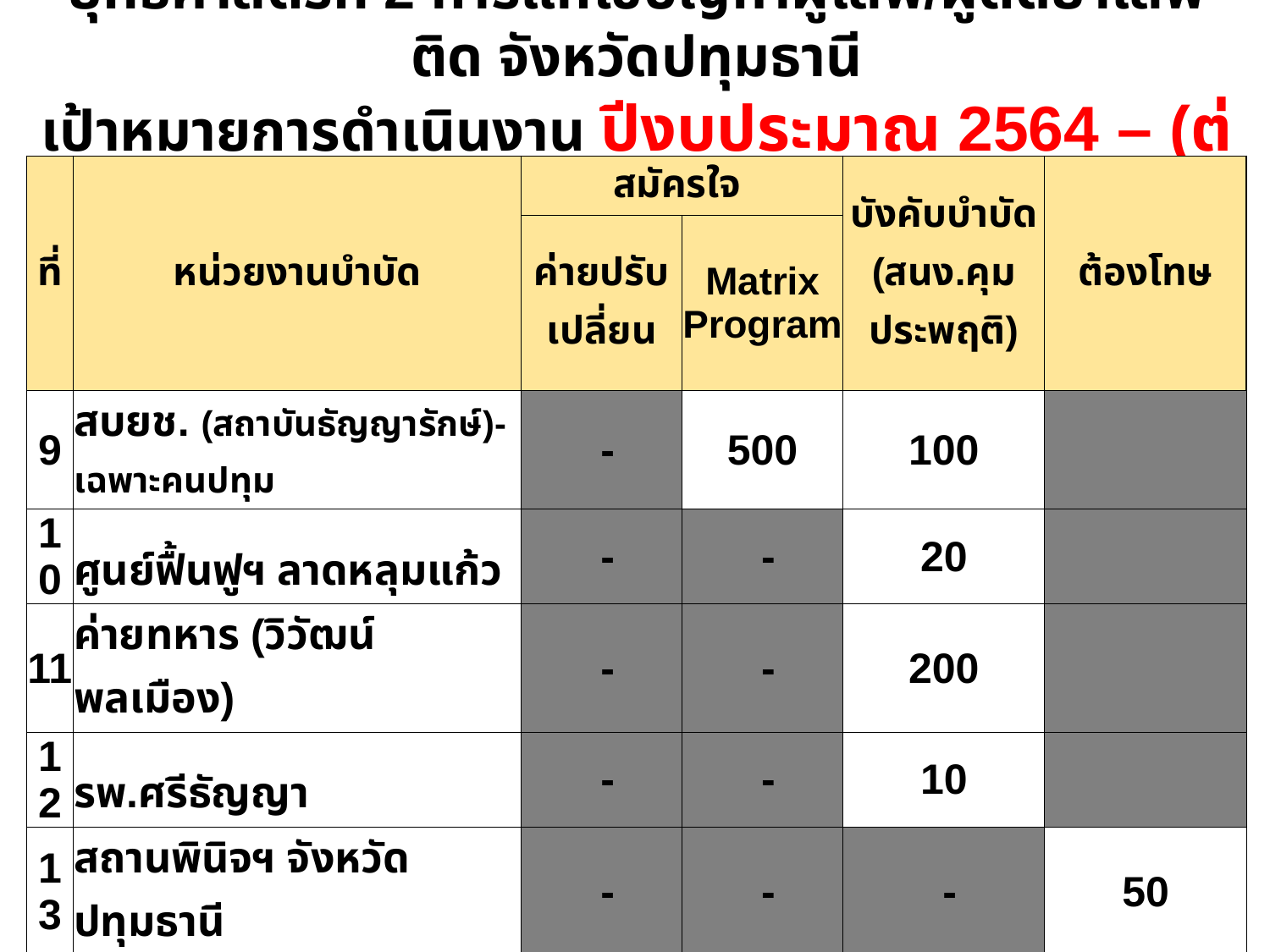

# ยุทธศาสตร์ที่ 2 การแก้ไขปัญหาผู้เสพ/ผู้ติดยาเสพติด จังหวัดปทุมธานี เป้าหมายการดำเนินงาน ปีงบประมาณ 2564 – (ต่อ)  2/2
| ที่ | หน่วยงานบำบัด | สมัครใจ |  | บังคับบำบัด (สนง.คุมประพฤติ) | ต้องโทษ |
| --- | --- | --- | --- | --- | --- |
|  |  | ค่ายปรับเปลี่ยน | Matrix Program | (สนง.คุมประพฤติ) |  |
| 9 | สบยช. (สถาบันธัญญารักษ์)-เฉพาะคนปทุม | - | 500 | 100 |  |
| 10 | ศูนย์ฟื้นฟูฯ ลาดหลุมแก้ว | - | - | 20 |  |
| 11 | ค่ายทหาร (วิวัฒน์พลเมือง) | - | - | 200 |  |
| 12 | รพ.ศรีธัญญา | - | - | 10 |  |
| 13 | สถานพินิจฯ จังหวัดปทุมธานี | - | - | - | 50 |
| 14 | เรือนจำจังหวัดปทุมธานี | - | - | - | 200 |
| 15 | เรือนจำอำเภอธัญบุรี | - | - | - | 100 |
| 16 | ทัณฑสถานบำบัดพิเศษ |  |  |  | 300 |
| 17 | ทัณฑสถานบำบัดพิเศษหญิง |  |  |  | 300 |
| 18 | ทัณฑสถานวัยหนุ่มกลาง | - | - | - | 300 |
| รวม |  | 880 | 800 | 930 | 1,250 |